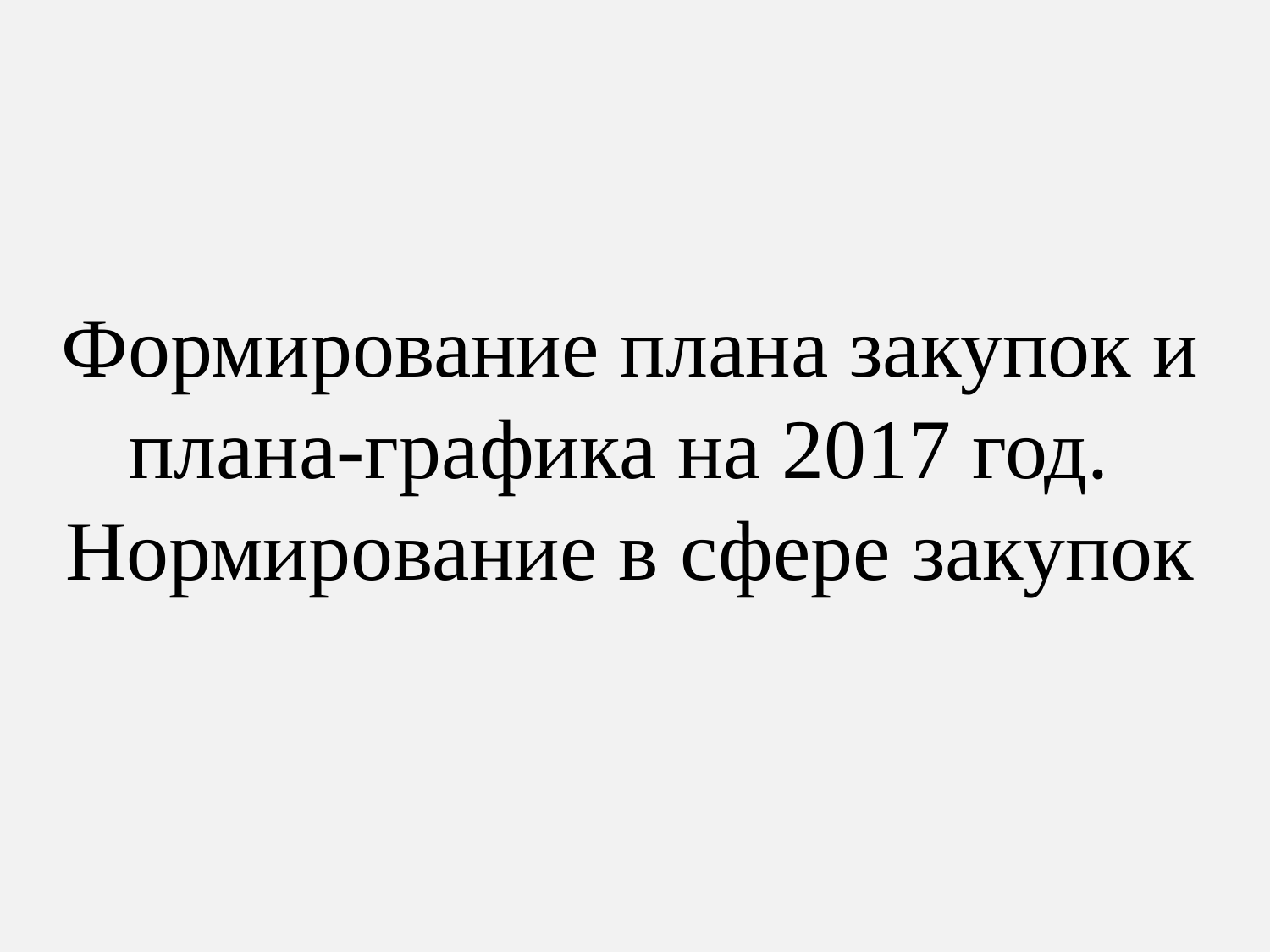

Формирование плана закупок и плана-графика на 2017 год.
Нормирование в сфере закупок